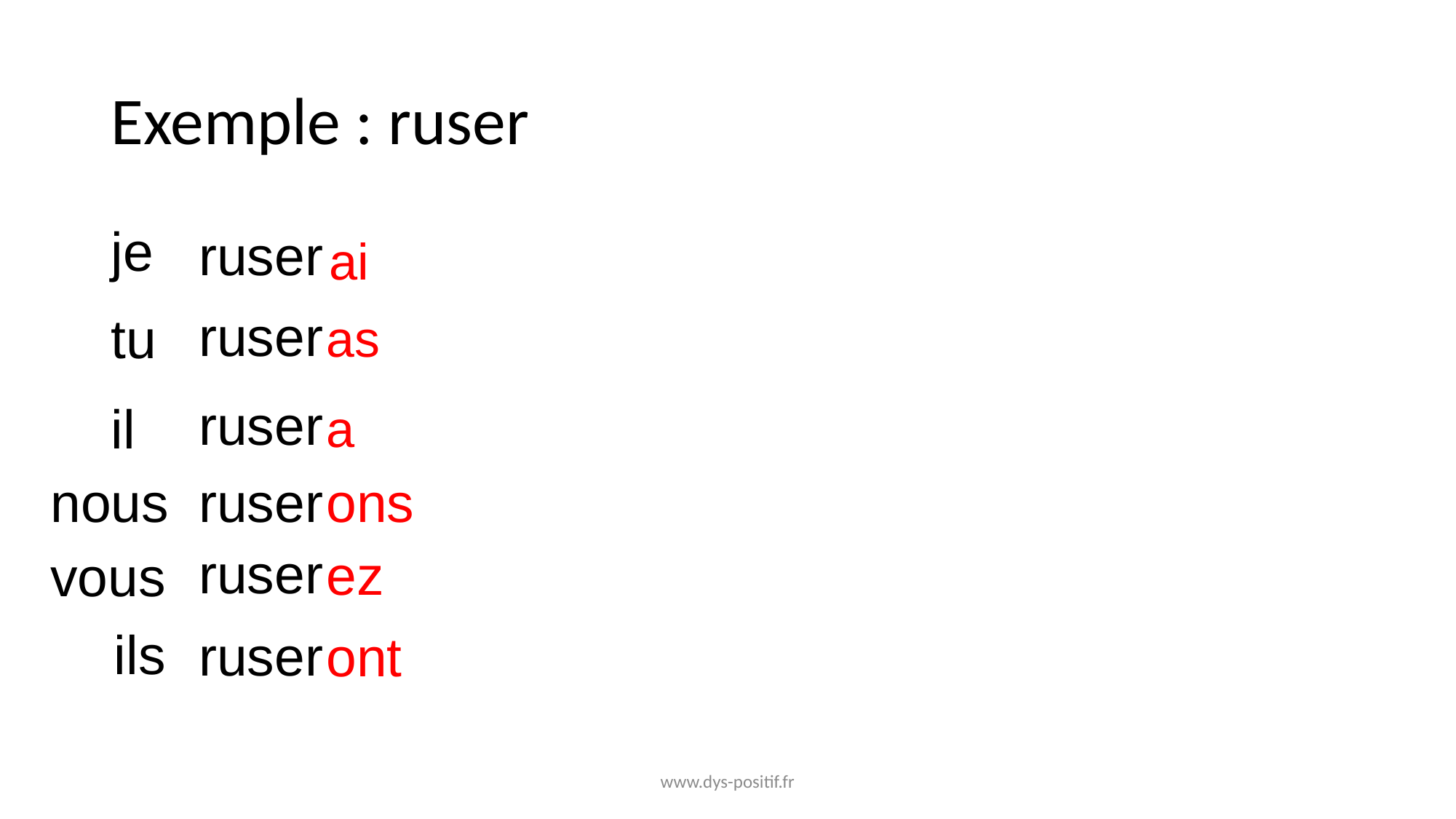

# Exemple : ruser
ruser
je
ai
ruser
tu
as
ruser
il
a
ruser
nous
ons
ruser
ez
vous
ruser
ils
ont
www.dys-positif.fr